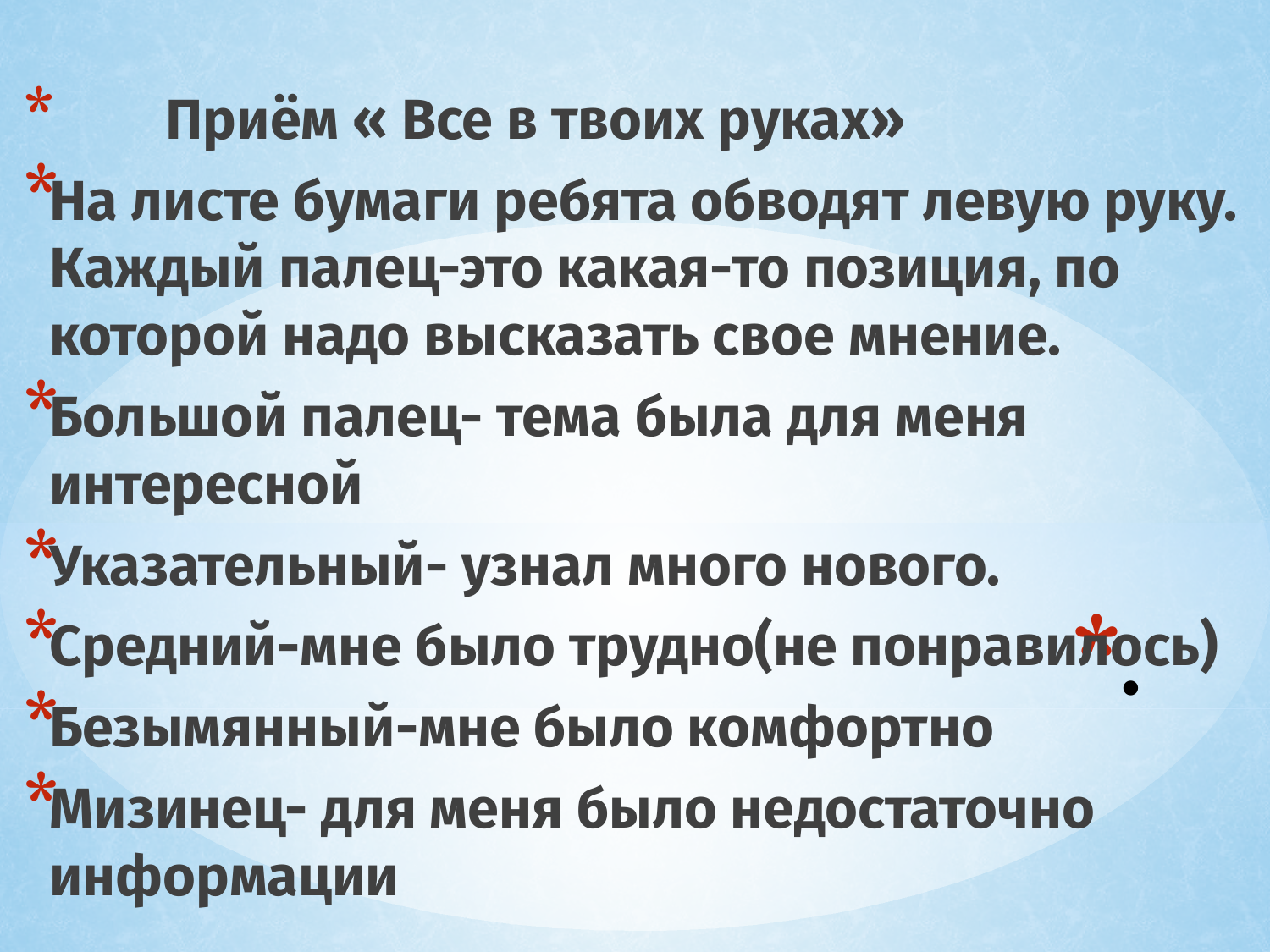

Приём « Все в твоих руках»
На листе бумаги ребята обводят левую руку. Каждый палец-это какая-то позиция, по которой надо высказать свое мнение.
Большой палец- тема была для меня интересной
Указательный- узнал много нового.
Средний-мне было трудно(не понравилось)
Безымянный-мне было комфортно
Мизинец- для меня было недостаточно информации

# .